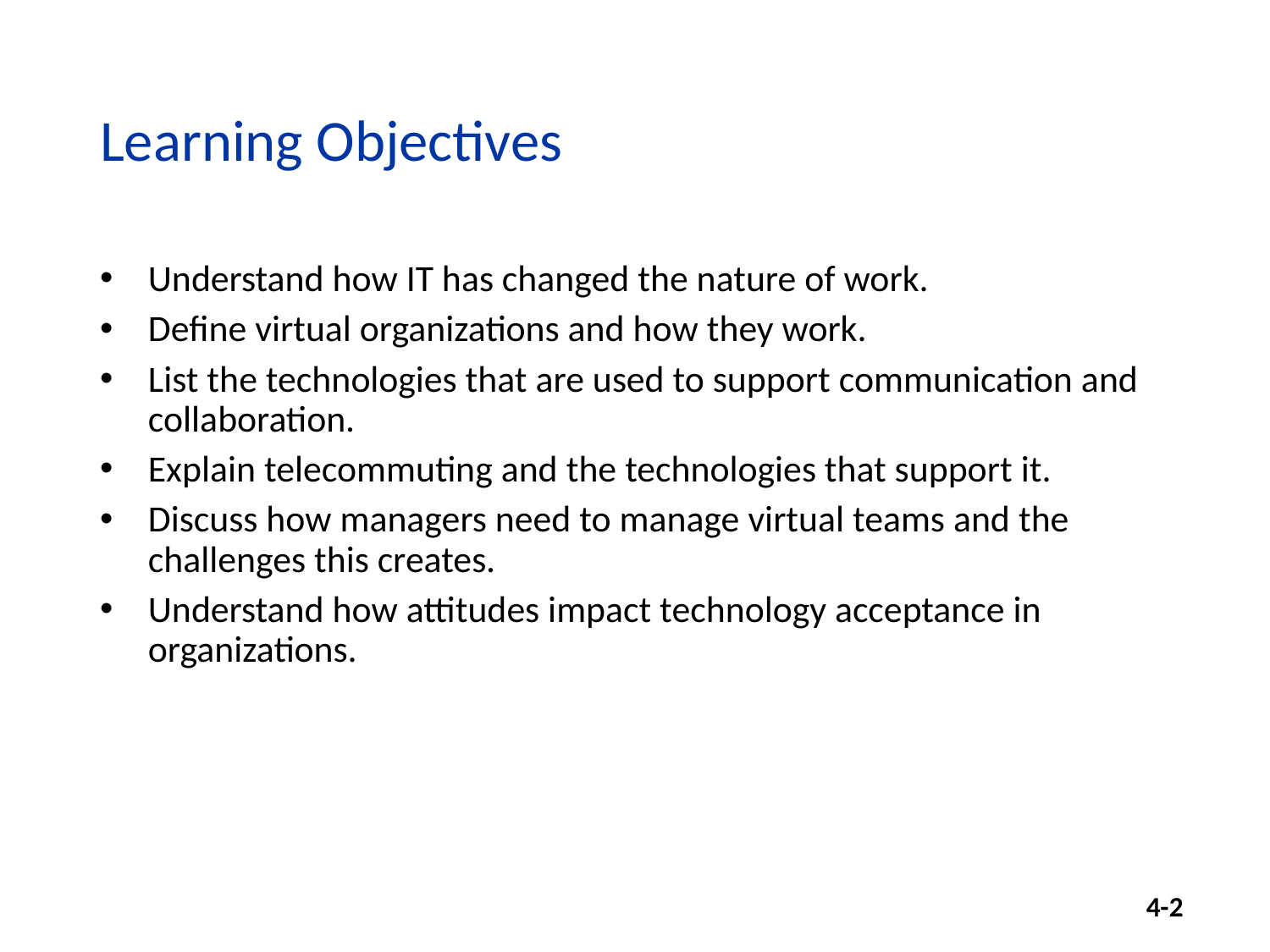

# Learning Objectives
Understand how IT has changed the nature of work.
Define virtual organizations and how they work.
List the technologies that are used to support communication and collaboration.
Explain telecommuting and the technologies that support it.
Discuss how managers need to manage virtual teams and the challenges this creates.
Understand how attitudes impact technology acceptance in organizations.